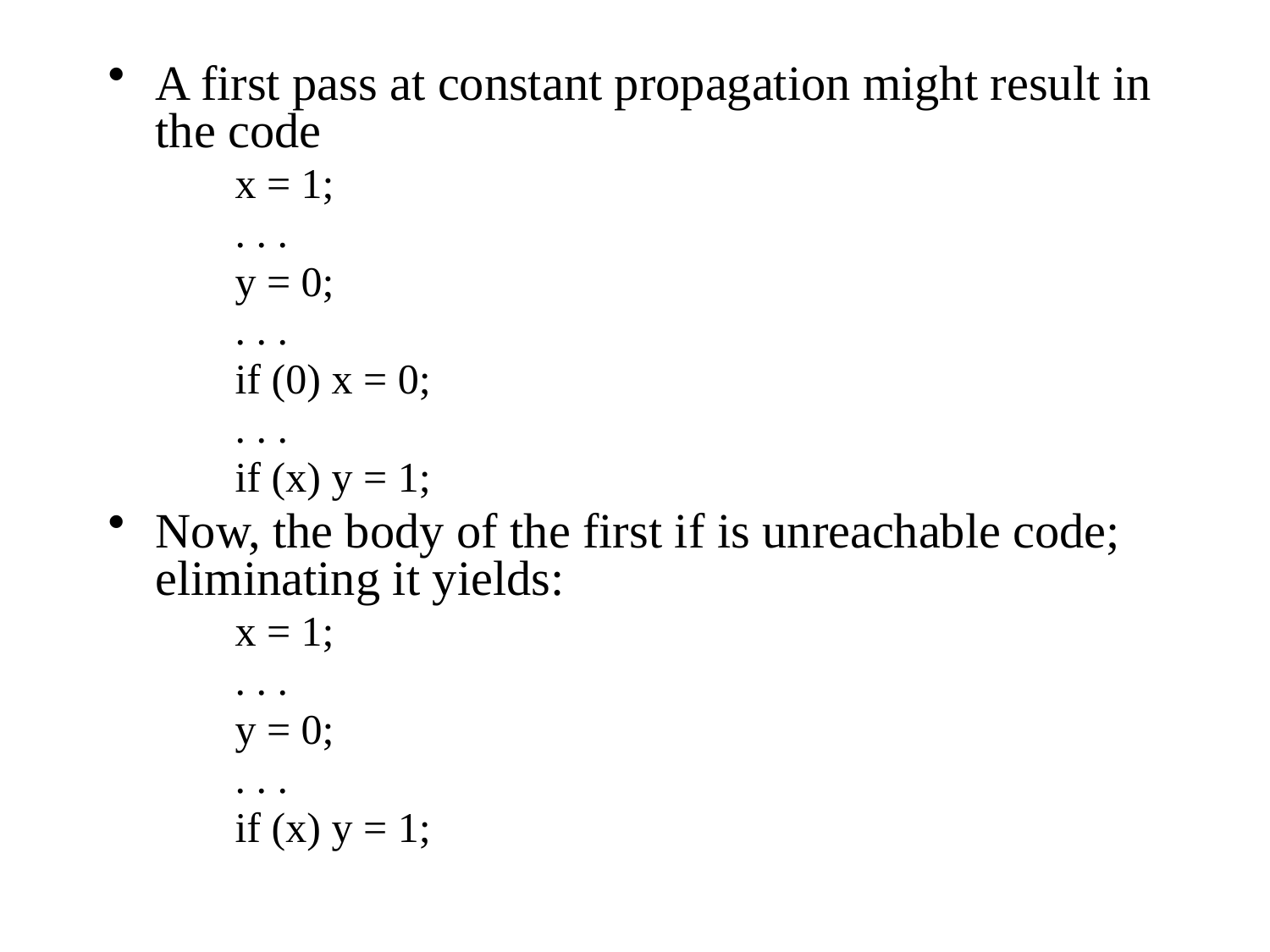

A first pass at constant propagation might result in the code
x = 1;
. . .
y = 0;
. . .
if (0) x = 0;
. . .
if (x) y = 1;
Now, the body of the first if is unreachable code; eliminating it yields:
x = 1;
. . .
y = 0;
. . .
if (x) y = 1;